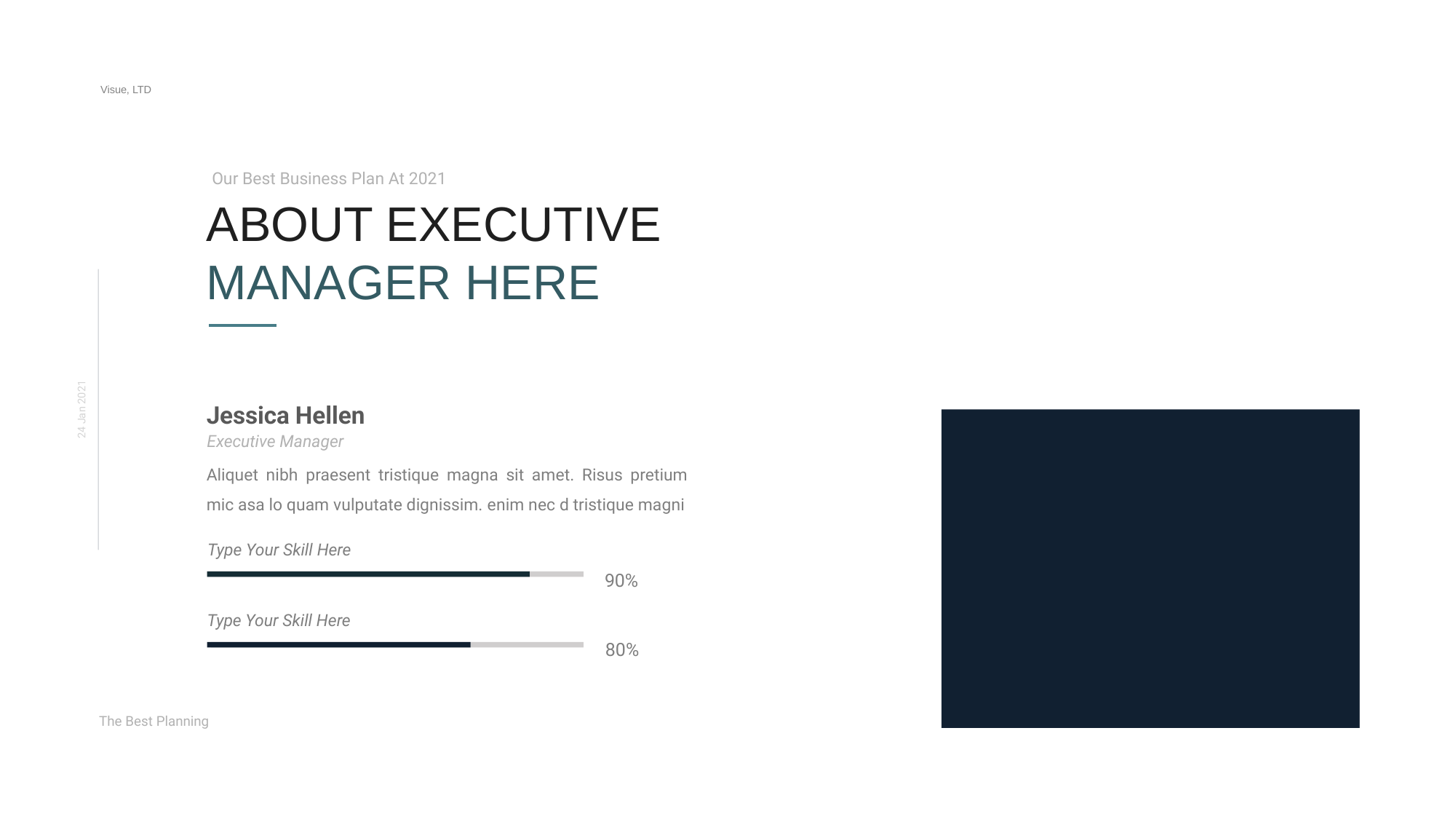

Visue, LTD
Our Best Business Plan At 2021
ABOUT EXECUTIVE MANAGER HERE
Jessica Hellen
24 Jan 2021
Executive Manager
Aliquet nibh praesent tristique magna sit amet. Risus pretium mic asa lo quam vulputate dignissim. enim nec d tristique magni
Type Your Skill Here
90%

Type Your Skill Here
80%

The Best Planning